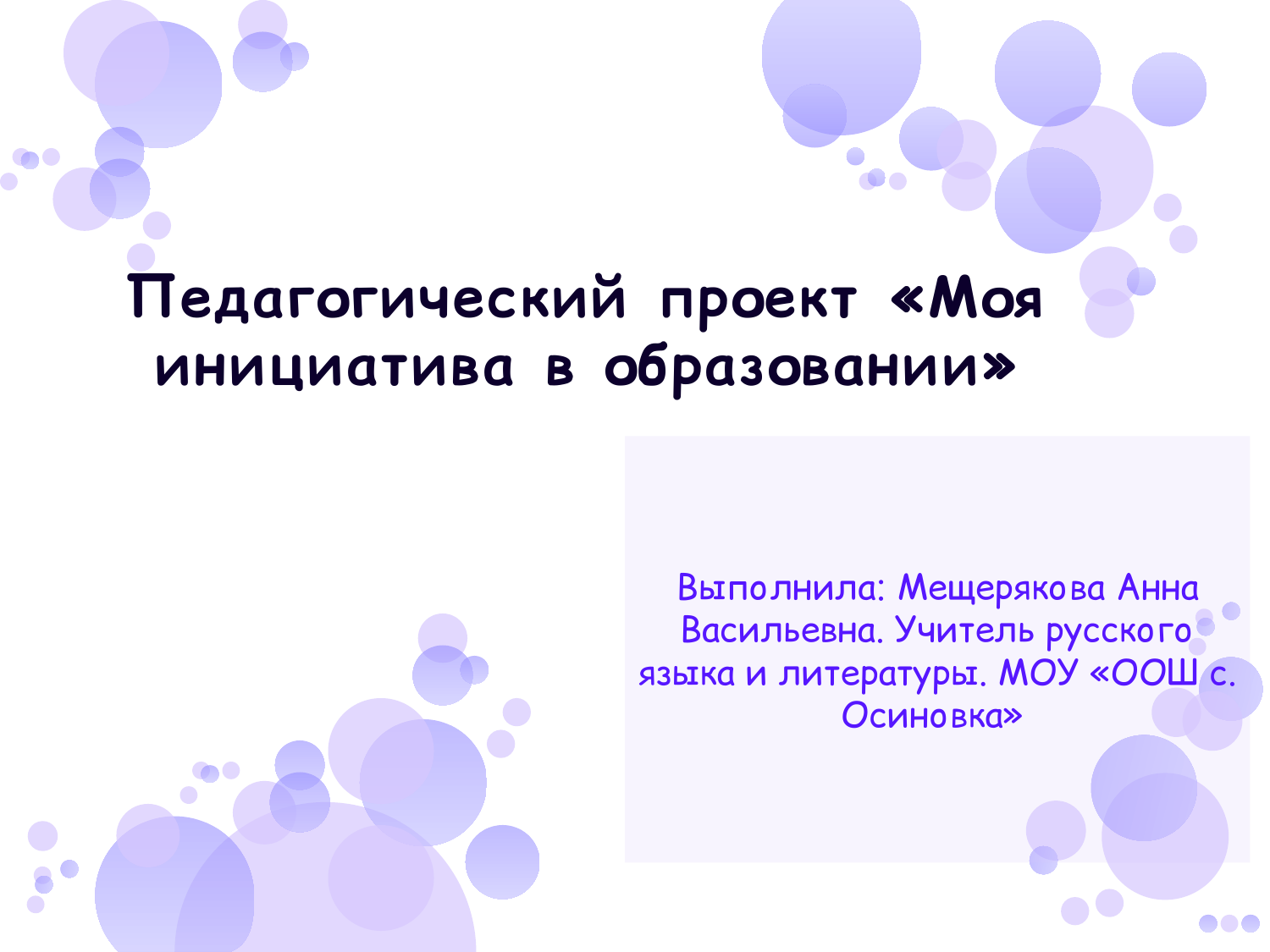

# Педагогический проект «Моя инициатива в образовании»
Выполнила: Мещерякова Анна Васильевна. Учитель русского языка и литературы. МОУ «ООШ с. Осиновка»